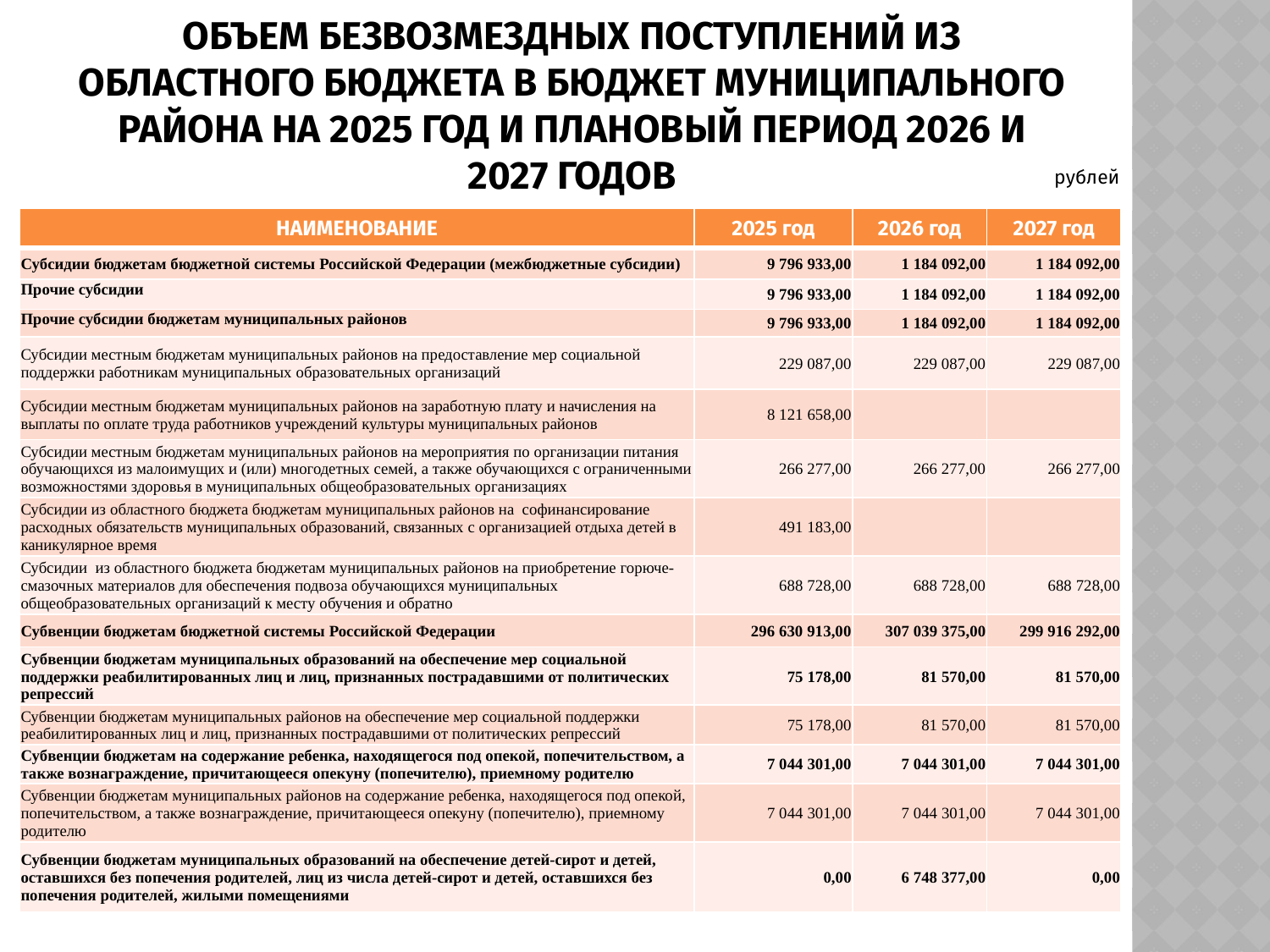

# ОБЪЕМ БЕЗВОЗМЕЗДНЫХ ПОСТУПЛЕНИЙ ИЗ ОБЛАСТНОГО БЮДЖЕТА В БЮДЖЕТ МУНИЦИПАЛЬНОГО РАЙОНА НА 2025 ГОД И ПЛАНОВЫЙ ПЕРИОД 2026 И 2027 ГОДОВ ГОДОВ [1]
рублей
| НАИМЕНОВАНИЕ | 2025 год | 2026 год | 2027 год |
| --- | --- | --- | --- |
| Субсидии бюджетам бюджетной системы Российской Федерации (межбюджетные субсидии) | 9 796 933,00 | 1 184 092,00 | 1 184 092,00 |
| Прочие субсидии | 9 796 933,00 | 1 184 092,00 | 1 184 092,00 |
| Прочие субсидии бюджетам муниципальных районов | 9 796 933,00 | 1 184 092,00 | 1 184 092,00 |
| Субсидии местным бюджетам муниципальных районов на предоставление мер социальной поддержки работникам муниципальных образовательных организаций | 229 087,00 | 229 087,00 | 229 087,00 |
| Субсидии местным бюджетам муниципальных районов на заработную плату и начисления на выплаты по оплате труда работников учреждений культуры муниципальных районов | 8 121 658,00 |  |  |
| Субсидии местным бюджетам муниципальных районов на мероприятия по организации питания обучающихся из малоимущих и (или) многодетных семей, а также обучающихся с ограниченными возможностями здоровья в муниципальных общеобразовательных организациях | 266 277,00 | 266 277,00 | 266 277,00 |
| Субсидии из областного бюджета бюджетам муниципальных районов на софинансирование расходных обязательств муниципальных образований, связанных с организацией отдыха детей в каникулярное время | 491 183,00 |  |  |
| Субсидии из областного бюджета бюджетам муниципальных районов на приобретение горюче-смазочных материалов для обеспечения подвоза обучающихся муниципальных общеобразовательных организаций к месту обучения и обратно | 688 728,00 | 688 728,00 | 688 728,00 |
| Субвенции бюджетам бюджетной системы Российской Федерации | 296 630 913,00 | 307 039 375,00 | 299 916 292,00 |
| Субвенции бюджетам муниципальных образований на обеспечение мер социальной поддержки реабилитированных лиц и лиц, признанных пострадавшими от политических репрессий | 75 178,00 | 81 570,00 | 81 570,00 |
| Субвенции бюджетам муниципальных районов на обеспечение мер социальной поддержки реабилитированных лиц и лиц, признанных пострадавшими от политических репрессий | 75 178,00 | 81 570,00 | 81 570,00 |
| Субвенции бюджетам на содержание ребенка, находящегося под опекой, попечительством, а также вознаграждение, причитающееся опекуну (попечителю), приемному родителю | 7 044 301,00 | 7 044 301,00 | 7 044 301,00 |
| Субвенции бюджетам муниципальных районов на содержание ребенка, находящегося под опекой, попечительством, а также вознаграждение, причитающееся опекуну (попечителю), приемному родителю | 7 044 301,00 | 7 044 301,00 | 7 044 301,00 |
| Субвенции бюджетам муниципальных образований на обеспечение детей-сирот и детей, оставшихся без попечения родителей, лиц из числа детей-сирот и детей, оставшихся без попечения родителей, жилыми помещениями | 0,00 | 6 748 377,00 | 0,00 |